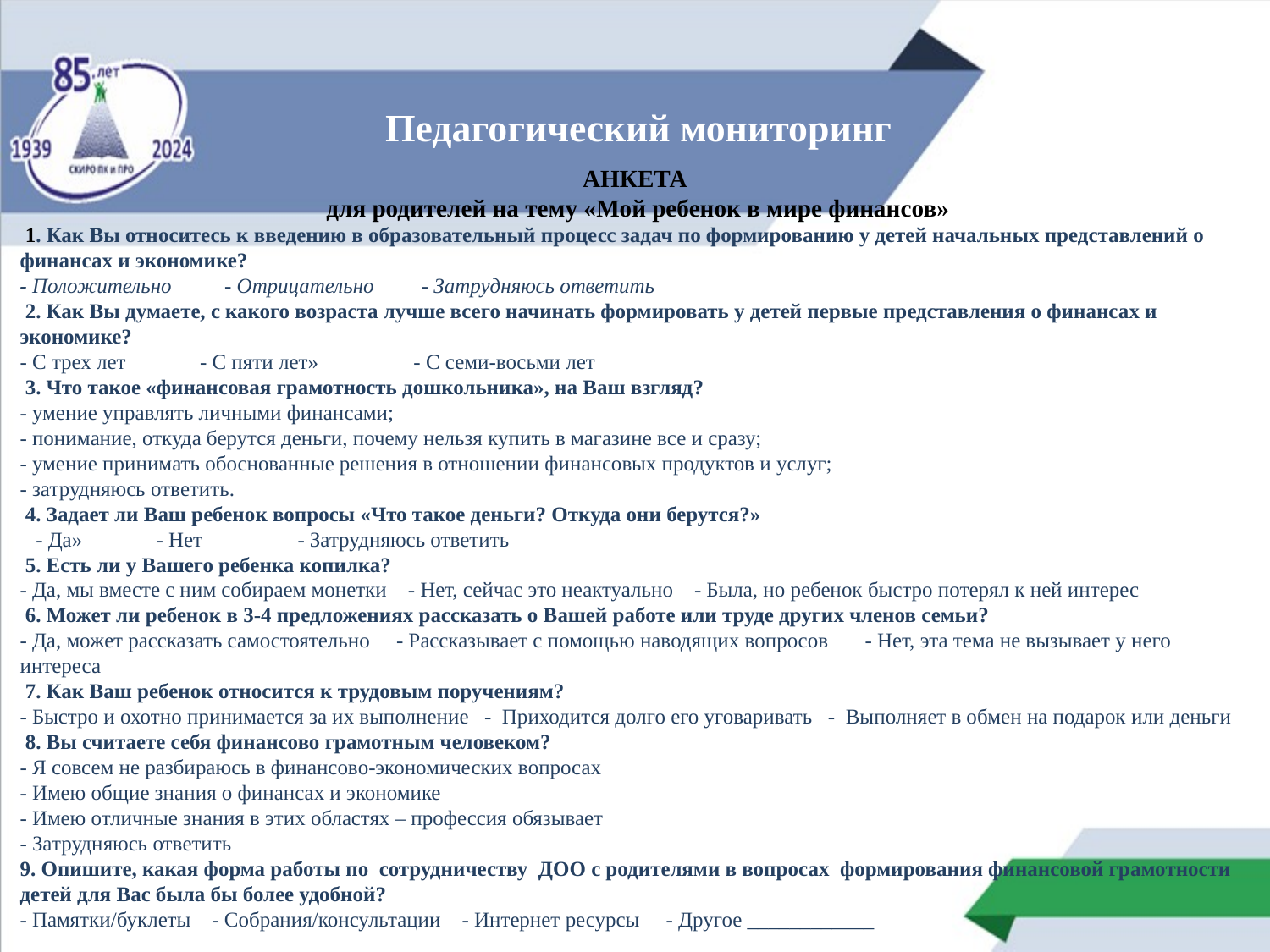

# Педагогический мониторинг
АНКЕТА
 для родителей на тему «Мой ребенок в мире финансов»
 1. Как Вы относитесь к введению в образовательный процесс задач по формированию у детей начальных представлений о финансах и экономике?
- Положительно          - Отрицательно         - Затрудняюсь ответить
 2. Как Вы думаете, с какого возраста лучше всего начинать формировать у детей первые представления о финансах и экономике?
- С трех лет              - С пяти лет»                  - С семи-восьми лет
 3. Что такое «финансовая грамотность дошкольника», на Ваш взгляд?
- умение управлять личными финансами;
- понимание, откуда берутся деньги, почему нельзя купить в магазине все и сразу;
- умение принимать обоснованные решения в отношении финансовых продуктов и услуг;
- затрудняюсь ответить.
 4. Задает ли Ваш ребенок вопросы «Что такое деньги? Откуда они берутся?»
   - Да»              - Нет                  - Затрудняюсь ответить
 5. Есть ли у Вашего ребенка копилка?
- Да, мы вместе с ним собираем монетки    - Нет, сейчас это неактуально    - Была, но ребенок быстро потерял к ней интерес
 6. Может ли ребенок в 3-4 предложениях рассказать о Вашей работе или труде других членов семьи?
- Да, может рассказать самостоятельно     - Рассказывает с помощью наводящих вопросов       - Нет, эта тема не вызывает у него интереса
 7. Как Ваш ребенок относится к трудовым поручениям?
- Быстро и охотно принимается за их выполнение   -  Приходится долго его уговаривать   -  Выполняет в обмен на подарок или деньги
 8. Вы считаете себя финансово грамотным человеком?
- Я совсем не разбираюсь в финансово-экономических вопросах
- Имею общие знания о финансах и экономике
- Имею отличные знания в этих областях – профессия обязывает
- Затрудняюсь ответить
9. Опишите, какая форма работы по  сотрудничеству  ДОО с родителями в вопросах  формирования финансовой грамотности детей для Вас была бы более удобной?
- Памятки/буклеты    - Собрания/консультации    - Интернет ресурсы     - Другое ____________